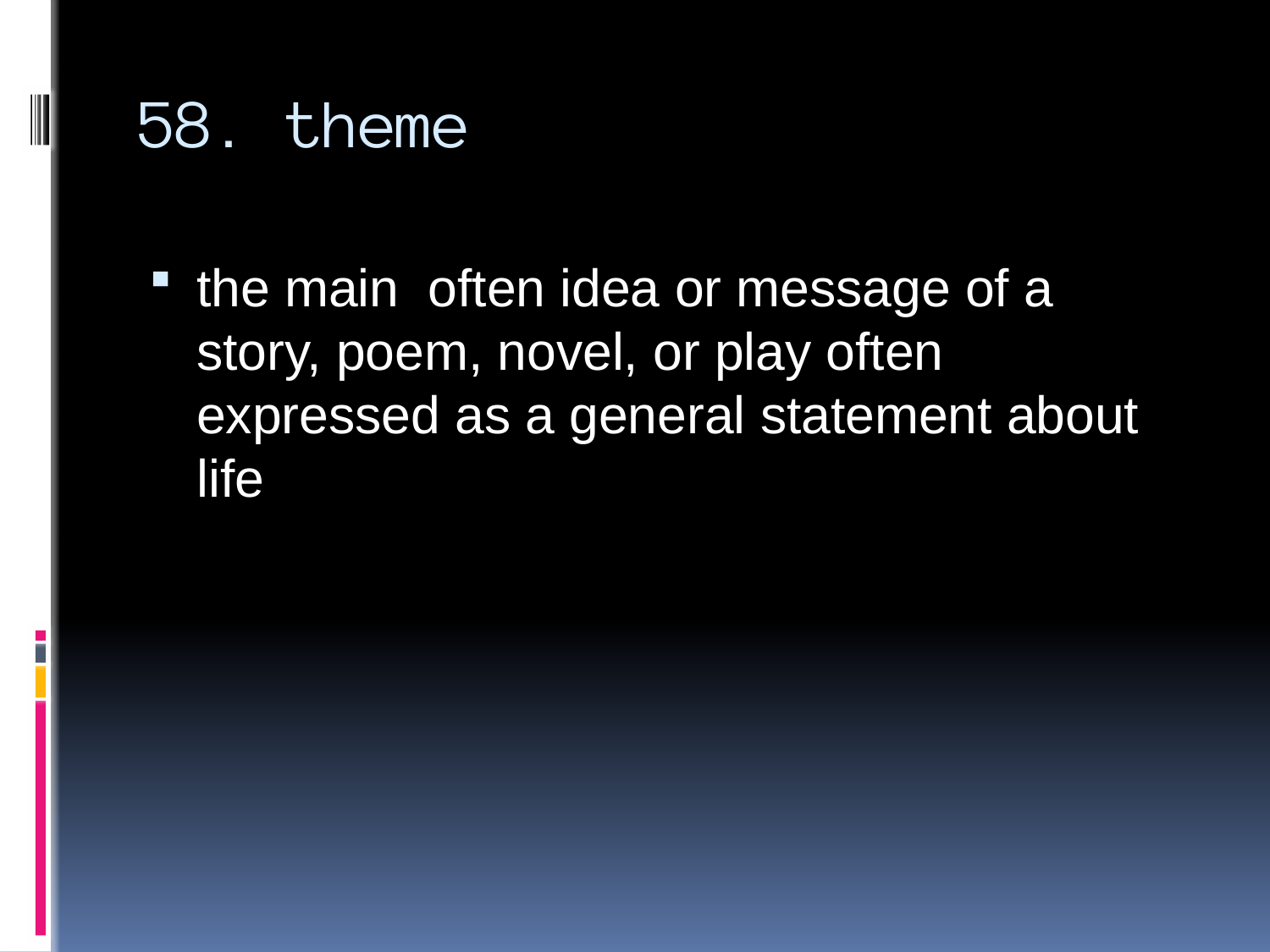

# 58. theme
the main  often idea or message of a story, poem, novel, or play often expressed as a general statement about life